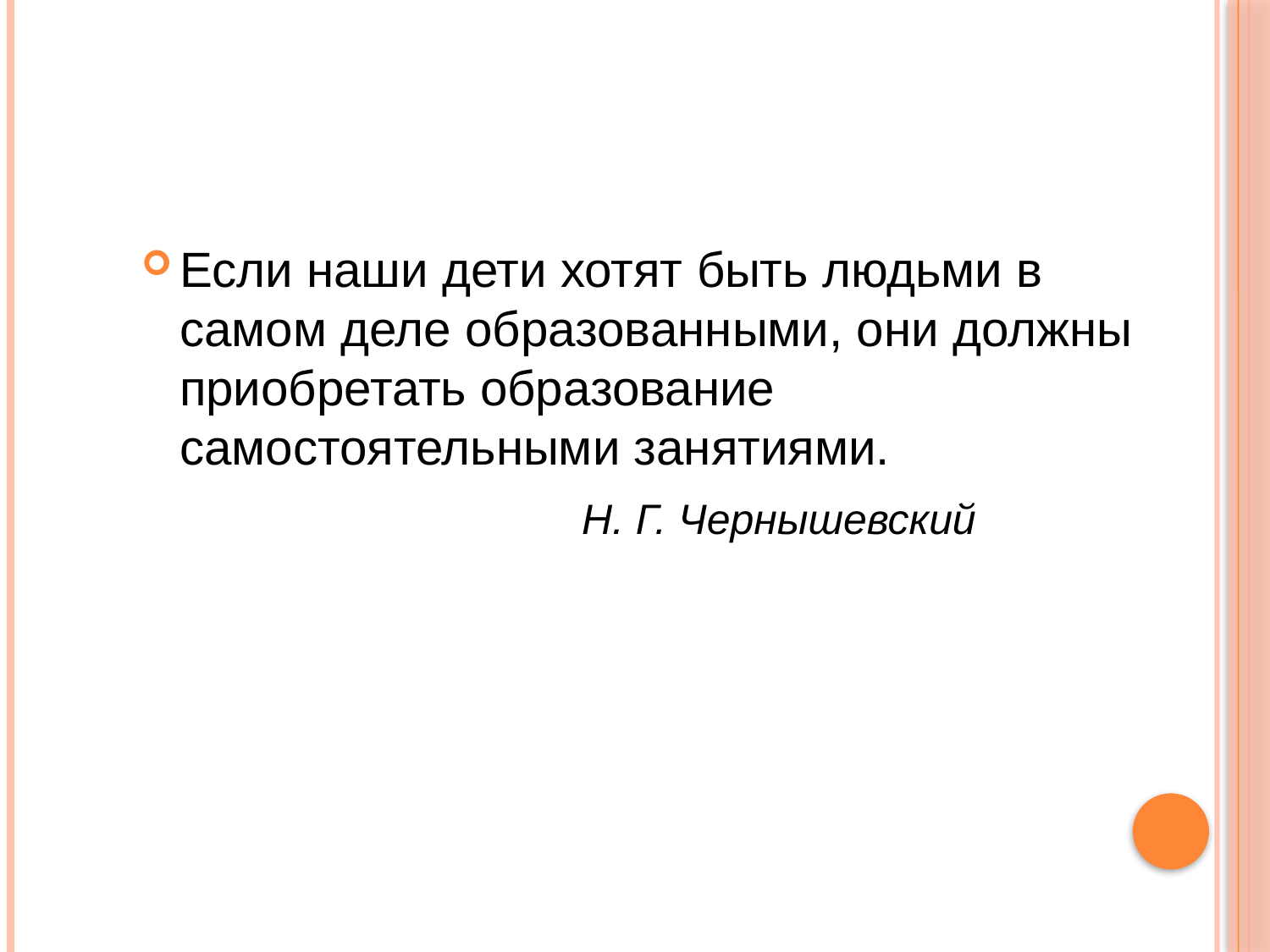

Если наши дети хотят быть людьми в самом деле образованными, они должны приобретать образование самостоятельными занятиями.
                                Н. Г. Чернышевский